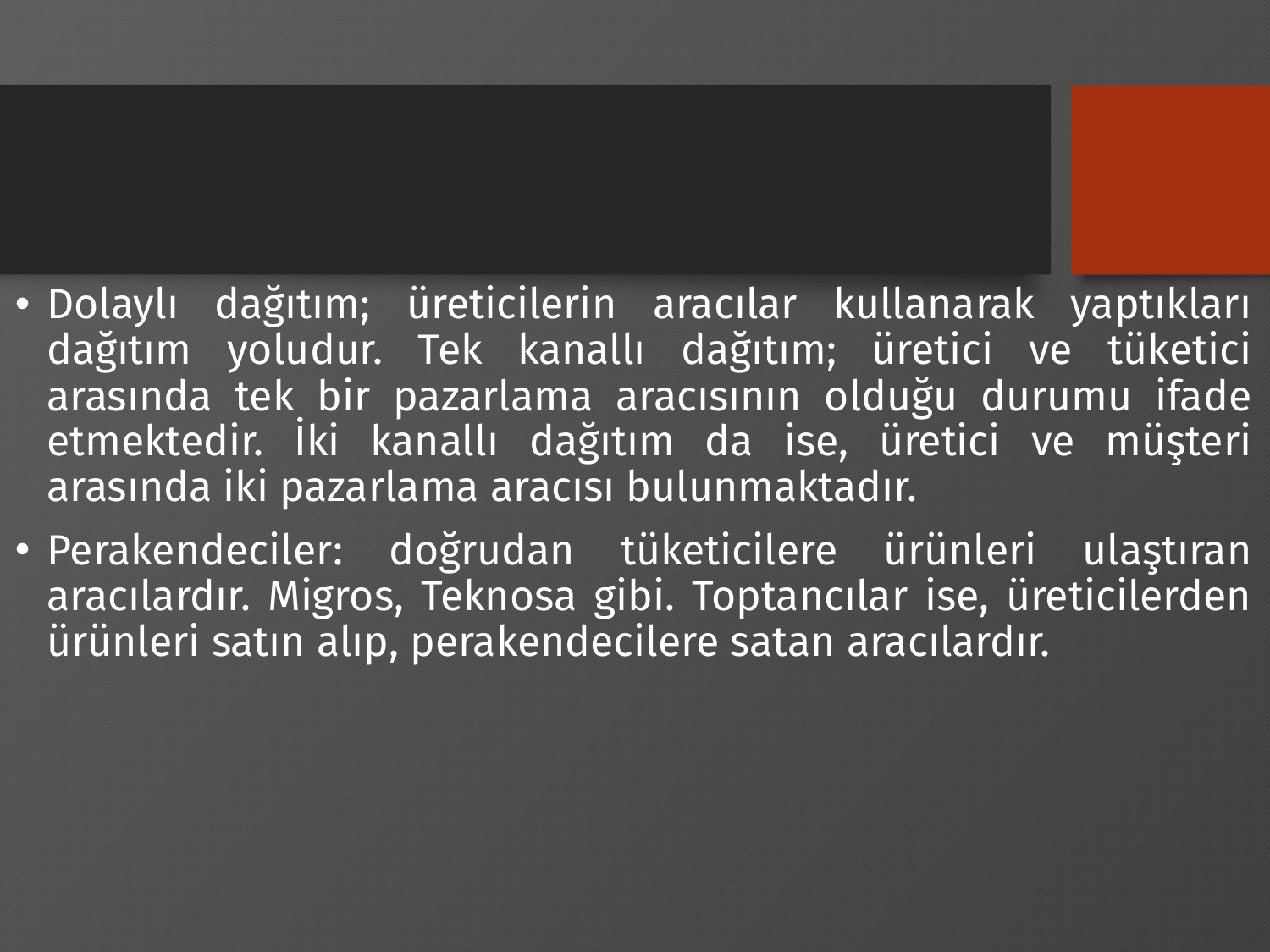

Dolaylı dağıtım; üreticilerin aracılar kullanarak yaptıkları dağıtım yoludur. Tek kanallı dağıtım; üretici ve tüketici arasında tek bir pazarlama aracısının olduğu durumu ifade etmektedir. İki kanallı dağıtım da ise, üretici ve müşteri arasında iki pazarlama aracısı bulunmaktadır.
Perakendeciler: doğrudan tüketicilere ürünleri ulaştıran aracılardır. Migros, Teknosa gibi. Toptancılar ise, üreticilerden ürünleri satın alıp, perakendecilere satan aracılardır.